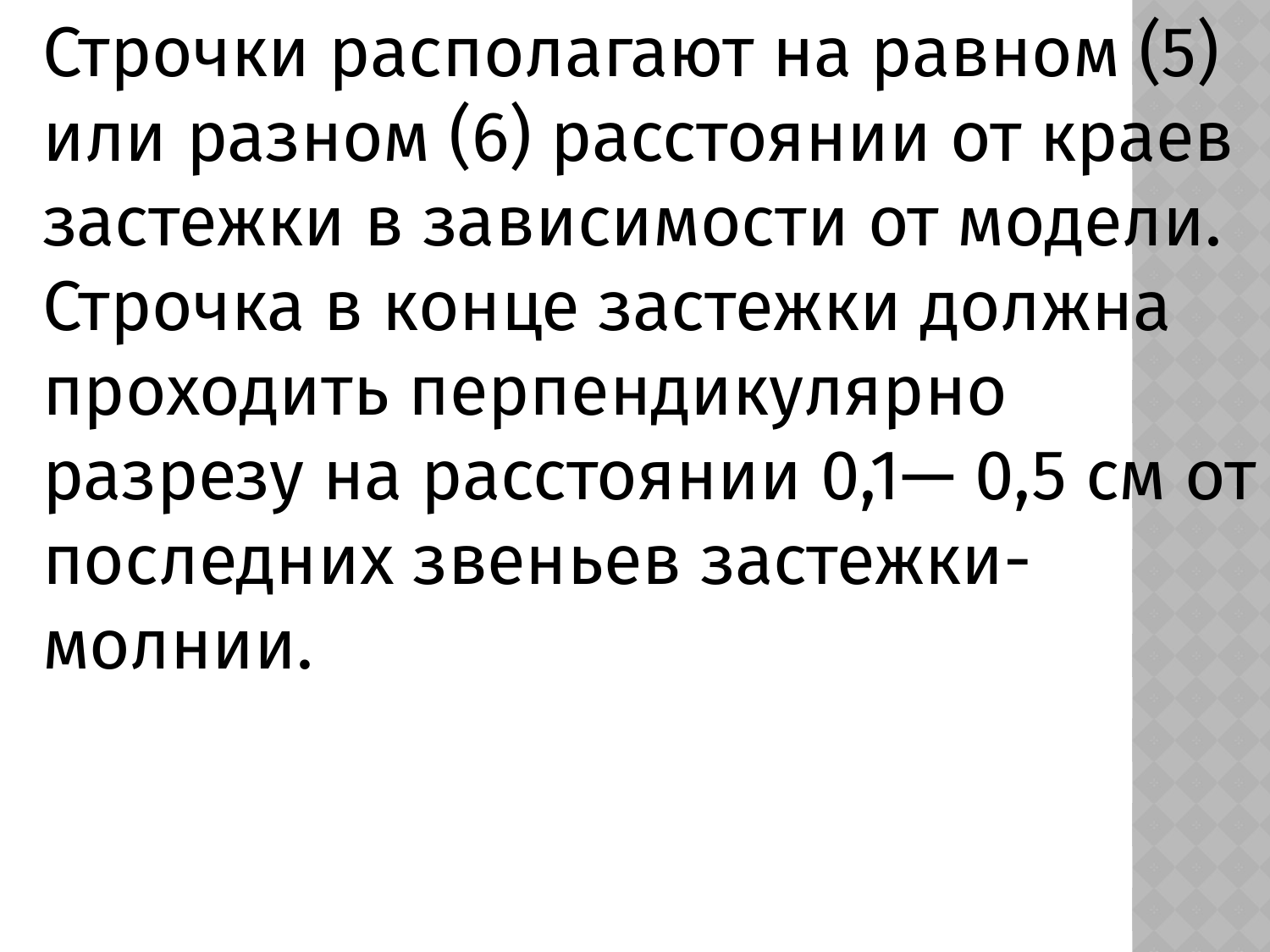

Строчки располагают на равном (5) или разном (6) расстоянии от краев застежки в зависимости от модели. Строчка в конце застежки должна проходить перпендикулярно разрезу на расстоянии 0,1— 0,5 см от последних звеньев застежки-молнии.